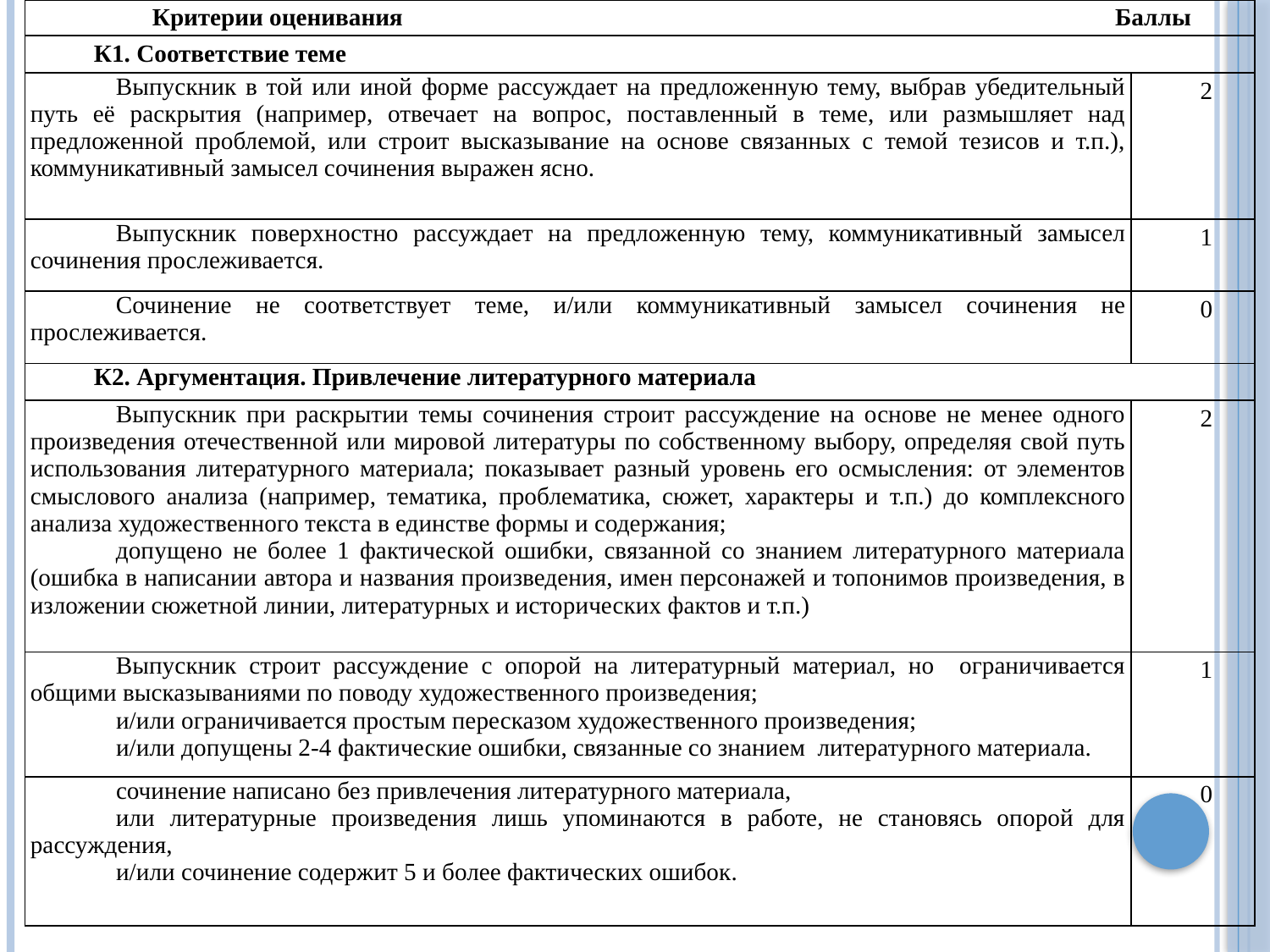

| Критерии оценивания Баллы |  |
| --- | --- |
| К1. Соответствие теме |  |
| Выпускник в той или иной форме рассуждает на предложенную тему, выбрав убедительный путь её раскрытия (например, отвечает на вопрос, поставленный в теме, или размышляет над предложенной проблемой, или строит высказывание на основе связанных с темой тезисов и т.п.), коммуникативный замысел сочинения выражен ясно. | 2 |
| Выпускник поверхностно рассуждает на предложенную тему, коммуникативный замысел сочинения прослеживается. | 1 |
| Сочинение не соответствует теме, и/или коммуникативный замысел сочинения не прослеживается. | 0 |
| К2. Аргументация. Привлечение литературного материала |  |
| Выпускник при раскрытии темы сочинения строит рассуждение на основе не менее одного произведения отечественной или мировой литературы по собственному выбору, определяя свой путь использования литературного материала; показывает разный уровень его осмысления: от элементов смыслового анализа (например, тематика, проблематика, сюжет, характеры и т.п.) до комплексного анализа художественного текста в единстве формы и содержания; допущено не более 1 фактической ошибки, связанной со знанием литературного материала (ошибка в написании автора и названия произведения, имен персонажей и топонимов произведения, в изложении сюжетной линии, литературных и исторических фактов и т.п.) | 2 |
| Выпускник строит рассуждение с опорой на литературный материал, но ограничивается общими высказываниями по поводу художественного произведения; и/или ограничивается простым пересказом художественного произведения; и/или допущены 2-4 фактические ошибки, связанные со знанием литературного материала. | 1 |
| сочинение написано без привлечения литературного материала, или литературные произведения лишь упоминаются в работе, не становясь опорой для рассуждения, и/или сочинение содержит 5 и более фактических ошибок. | 0 |